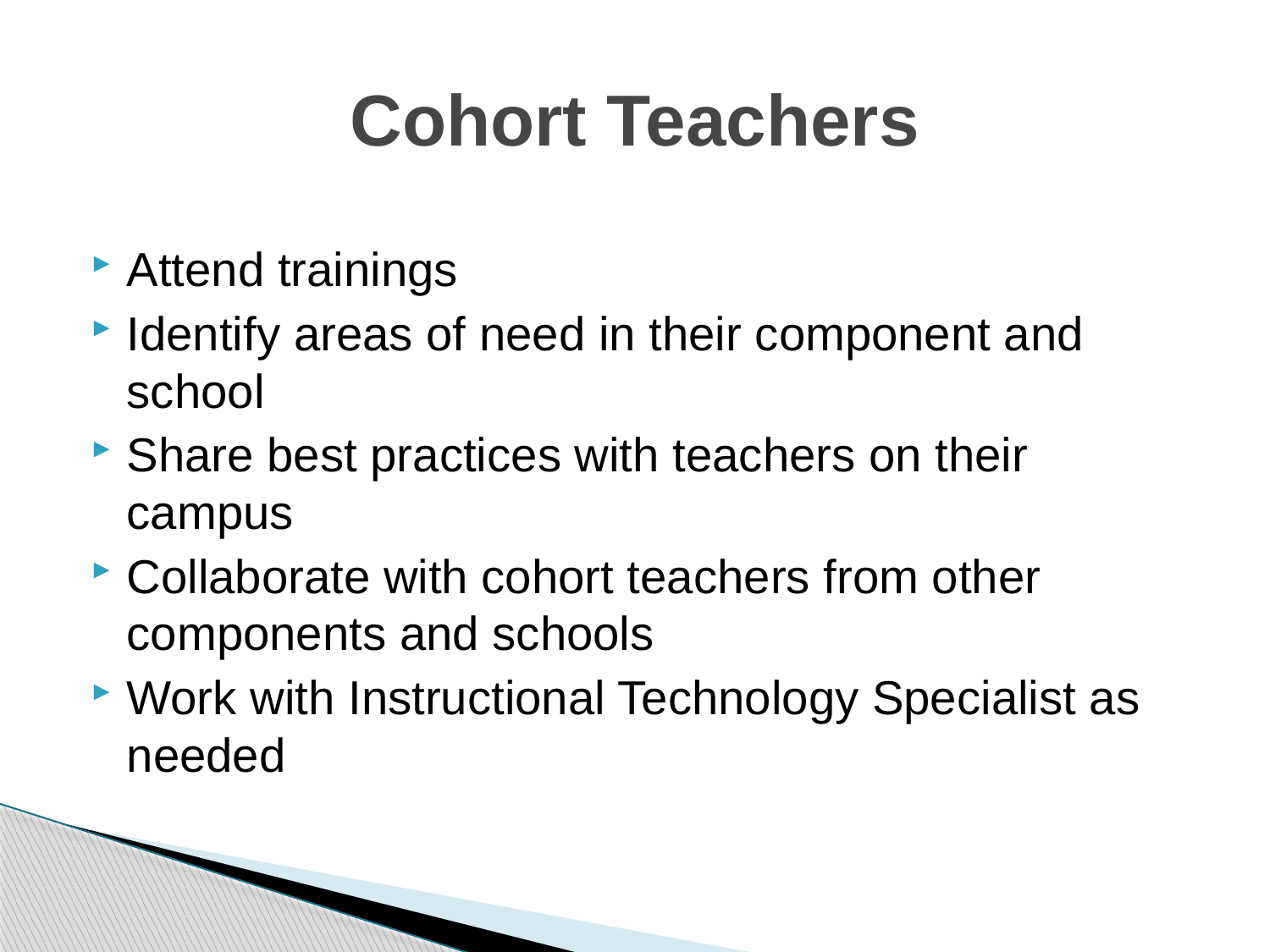

# Cohort Teachers
Attend trainings
Identify areas of need in their component and school
Share best practices with teachers on their campus
Collaborate with cohort teachers from other components and schools
Work with Instructional Technology Specialist as needed